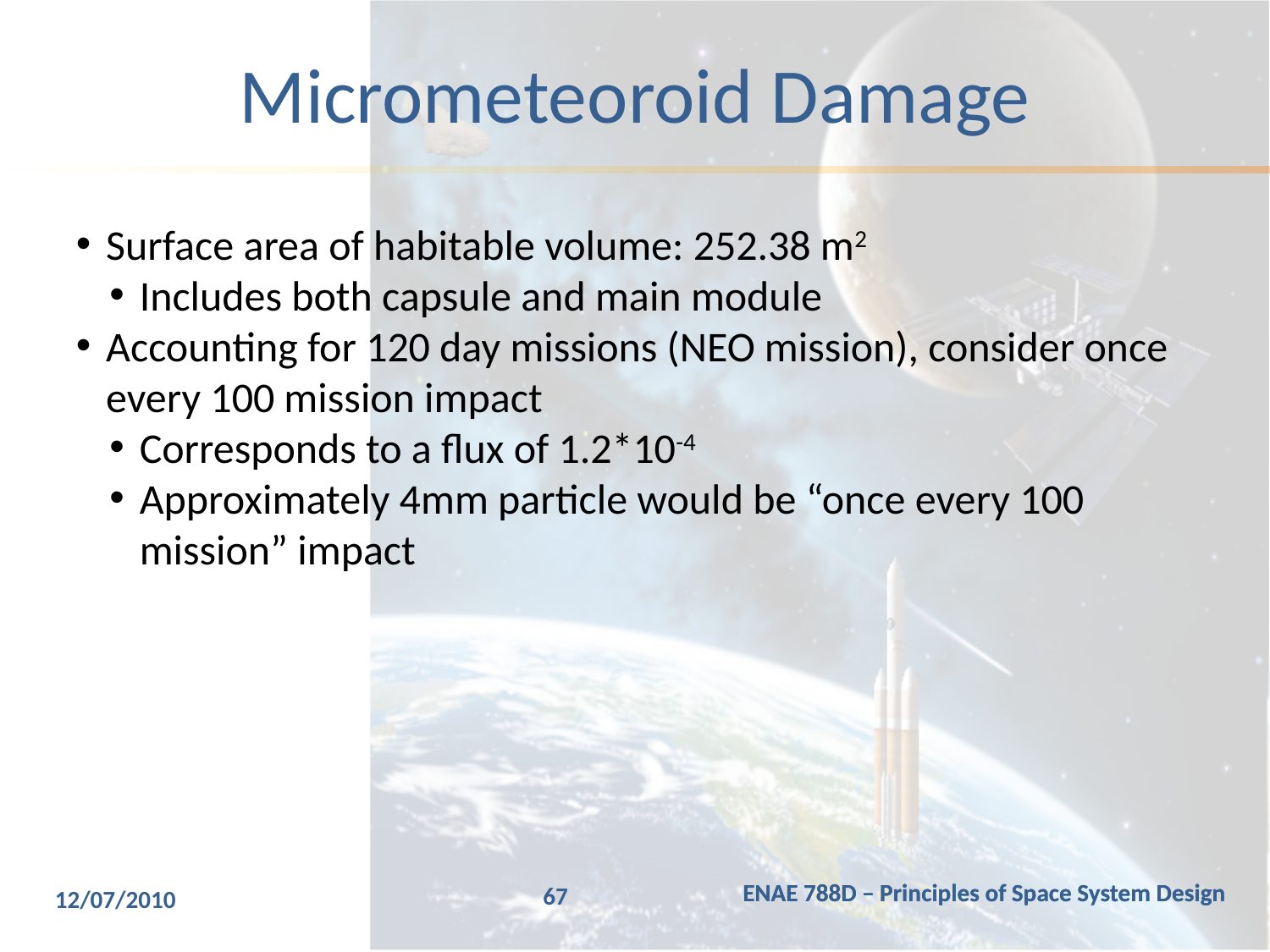

# Micrometeoroid Damage
Surface area of habitable volume: 252.38 m2
Includes both capsule and main module
Accounting for 120 day missions (NEO mission), consider once every 100 mission impact
Corresponds to a flux of 1.2*10-4
Approximately 4mm particle would be “once every 100 mission” impact